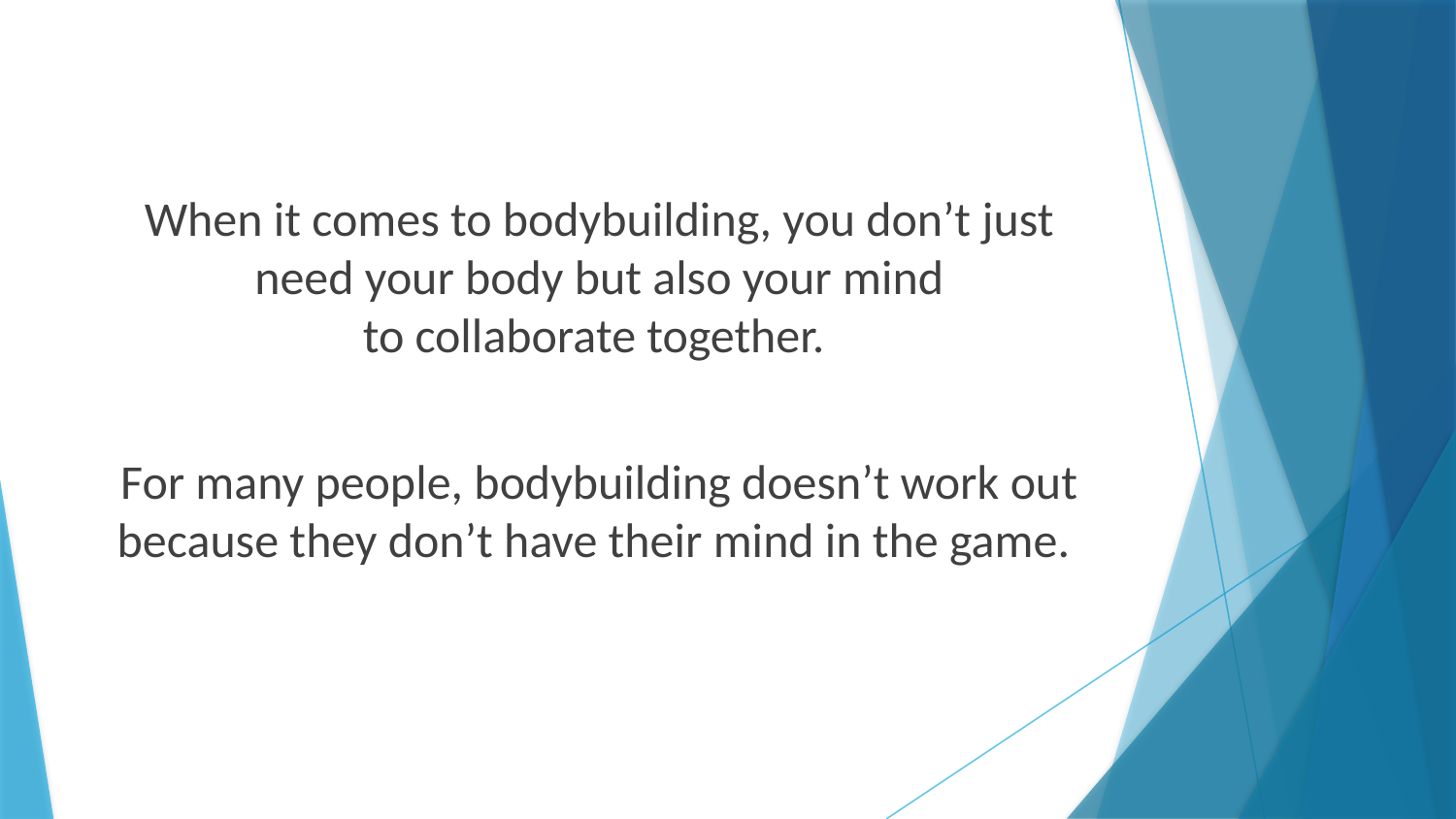

When it comes to bodybuilding, you don’t just need your body but also your mind
to collaborate together.

For many people, bodybuilding doesn’t work out because they don’t have their mind in the game.